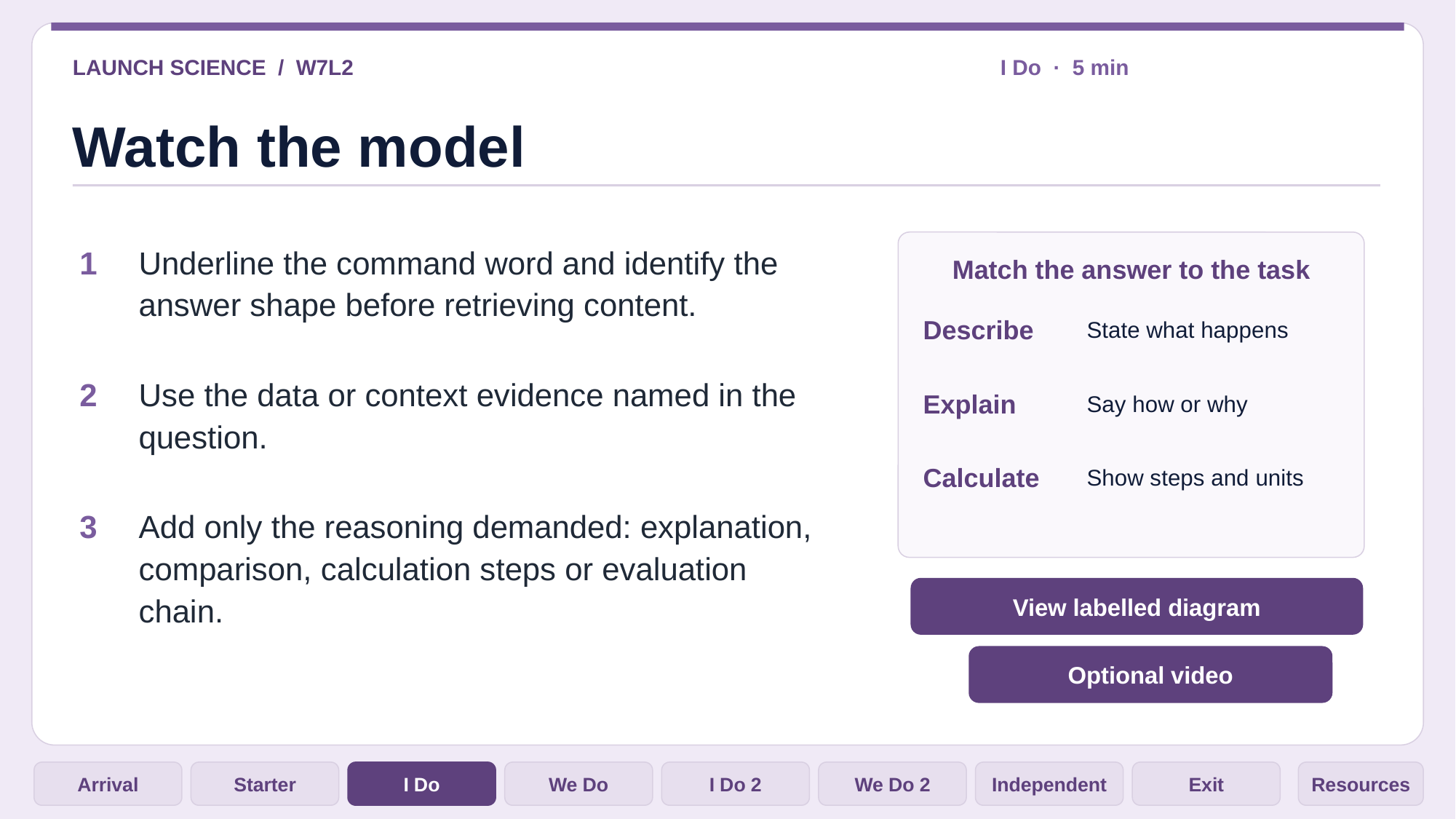

LAUNCH SCIENCE  /  W7L2
I Do  ·  5 min
Watch the model

1
Underline the command word and identify the answer shape before retrieving content.
Match the answer to the task
Describe
State what happens
2
Use the data or context evidence named in the question.
Explain
Say how or why
Calculate
Show steps and units
3
Add only the reasoning demanded: explanation, comparison, calculation steps or evaluation chain.
View labelled diagram
Optional video
Arrival
Starter
I Do
We Do
I Do 2
We Do 2
Independent
Exit
Resources